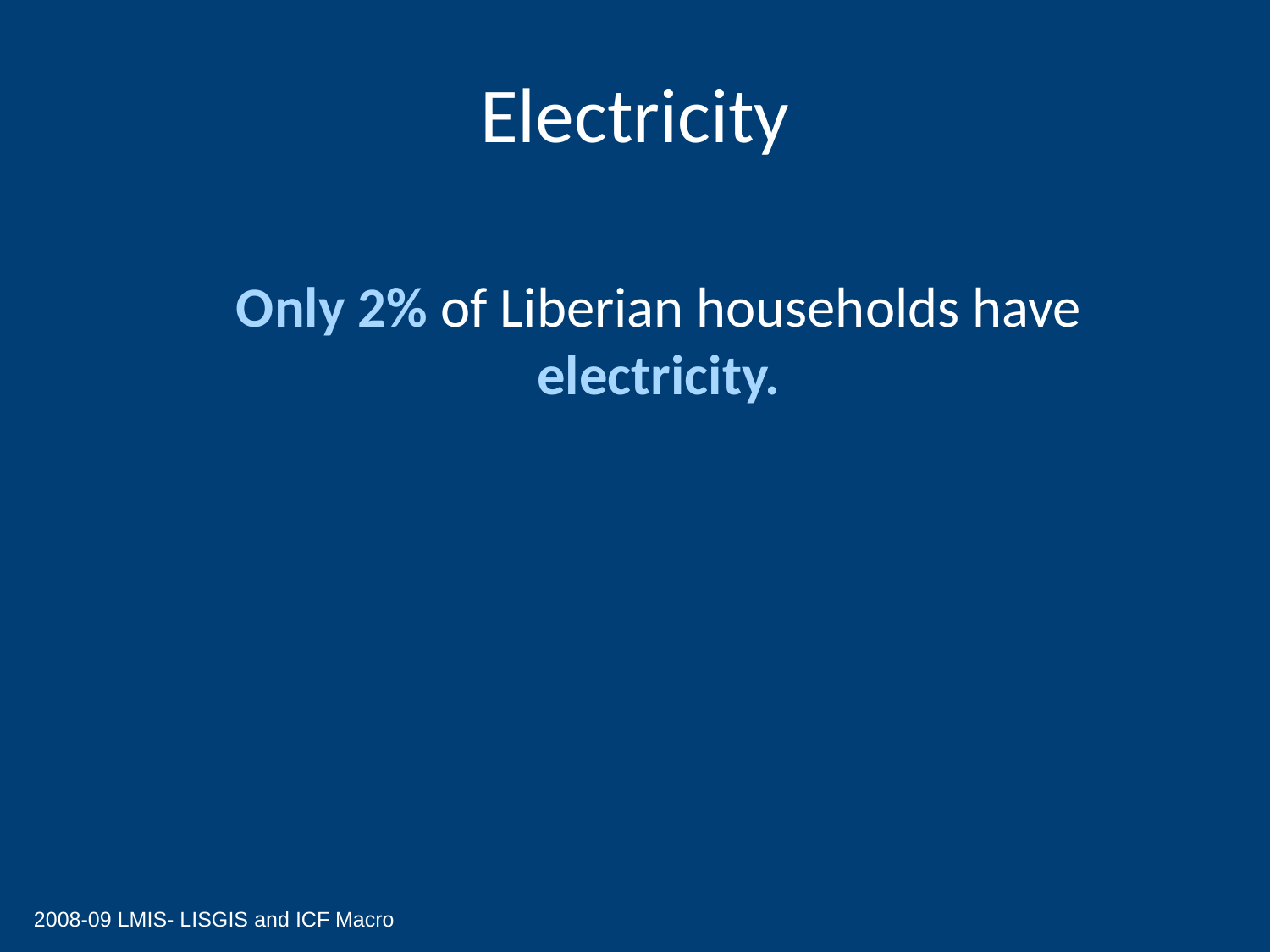

# Electricity
	Only 2% of Liberian households have electricity.
2008-09 LMIS- LISGIS and ICF Macro